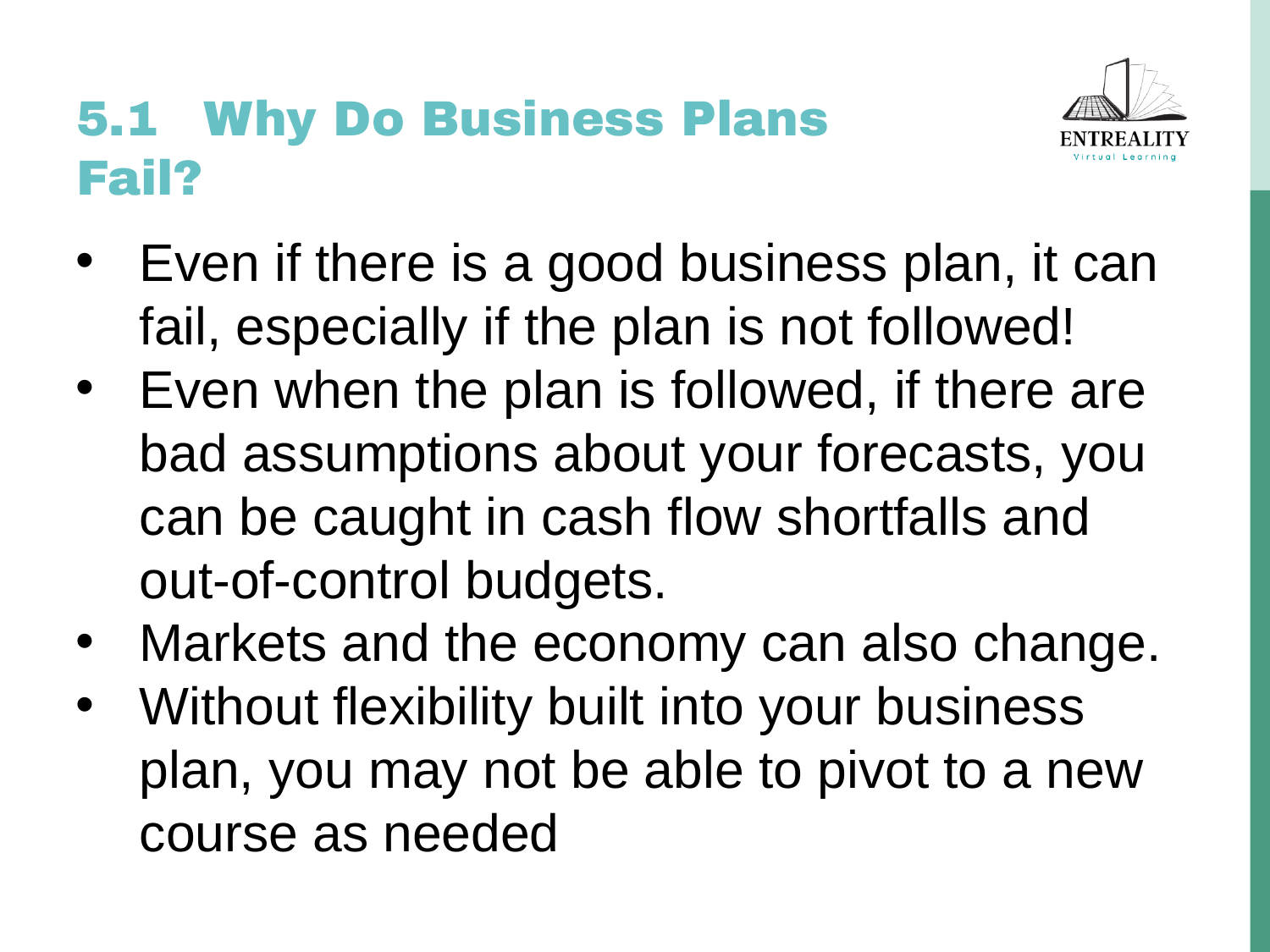

# 5.1	Why Do Business Plans Fail?
Even if there is a good business plan, it can fail, especially if the plan is not followed!
Even when the plan is followed, if there are bad assumptions about your forecasts, you can be caught in cash flow shortfalls and out-of-control budgets.
Markets and the economy can also change.
Without flexibility built into your business plan, you may not be able to pivot to a new course as needed